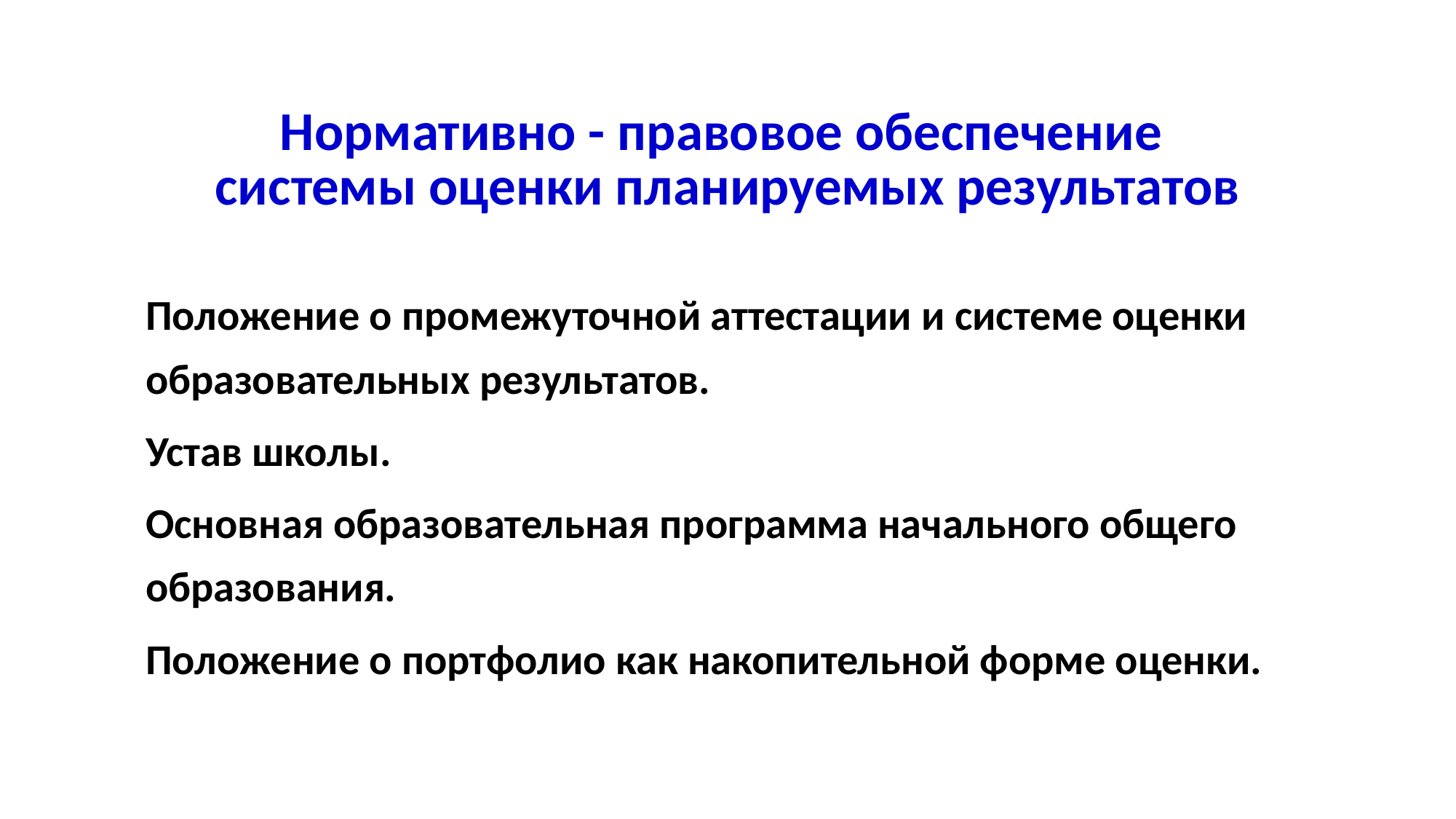

# Нормативно - правовое обеспечение системы оценки планируемых результатов
Положение о промежуточной аттестации и системе оценки образовательных результатов.
Устав школы.
Основная образовательная программа начального общего образования.
Положение о портфолио как накопительной форме оценки.